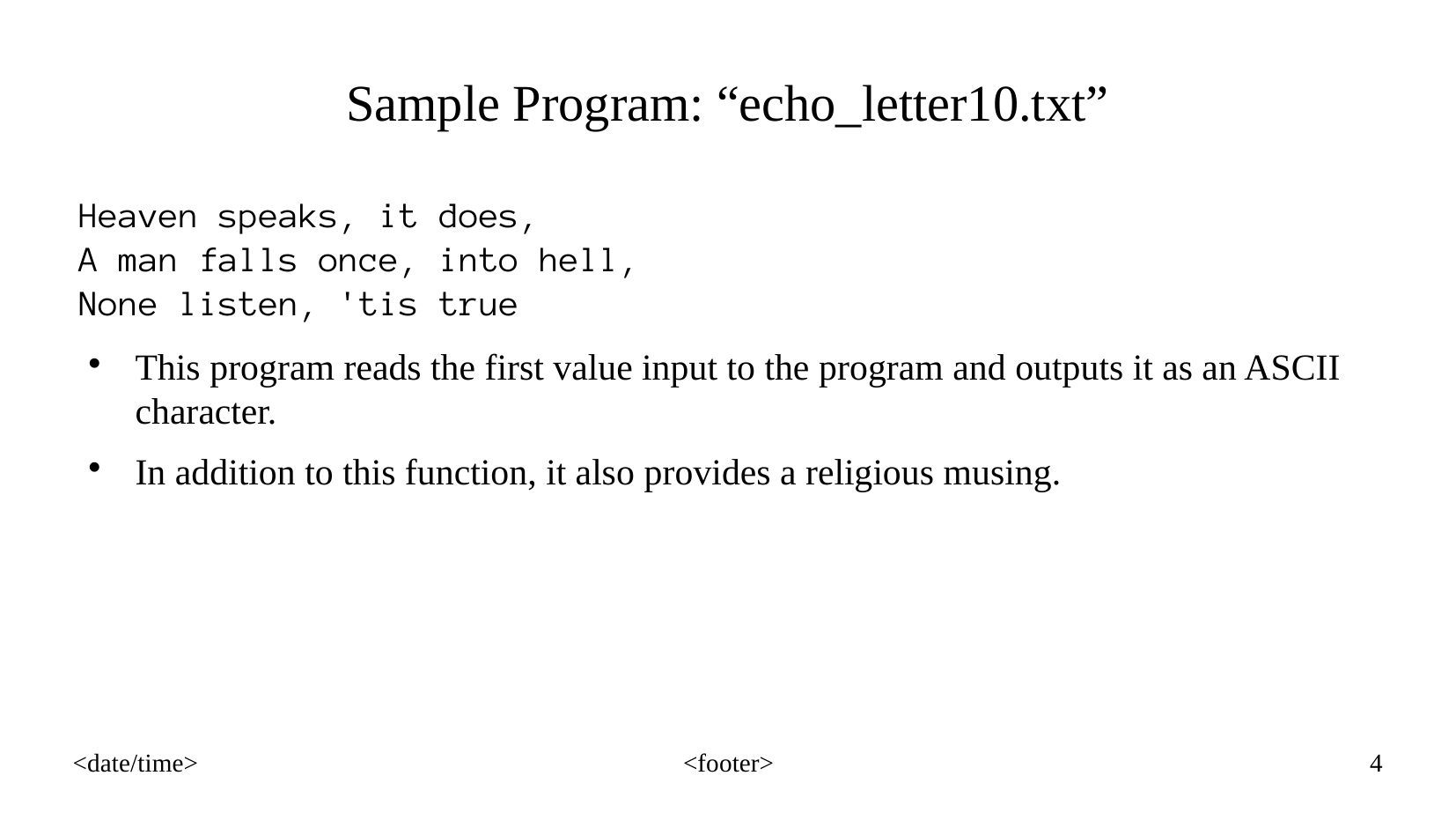

Sample Program: “echo_letter10.txt”
Heaven speaks, it does,
A man falls once, into hell,
None listen, 'tis true
This program reads the first value input to the program and outputs it as an ASCII character.
In addition to this function, it also provides a religious musing.